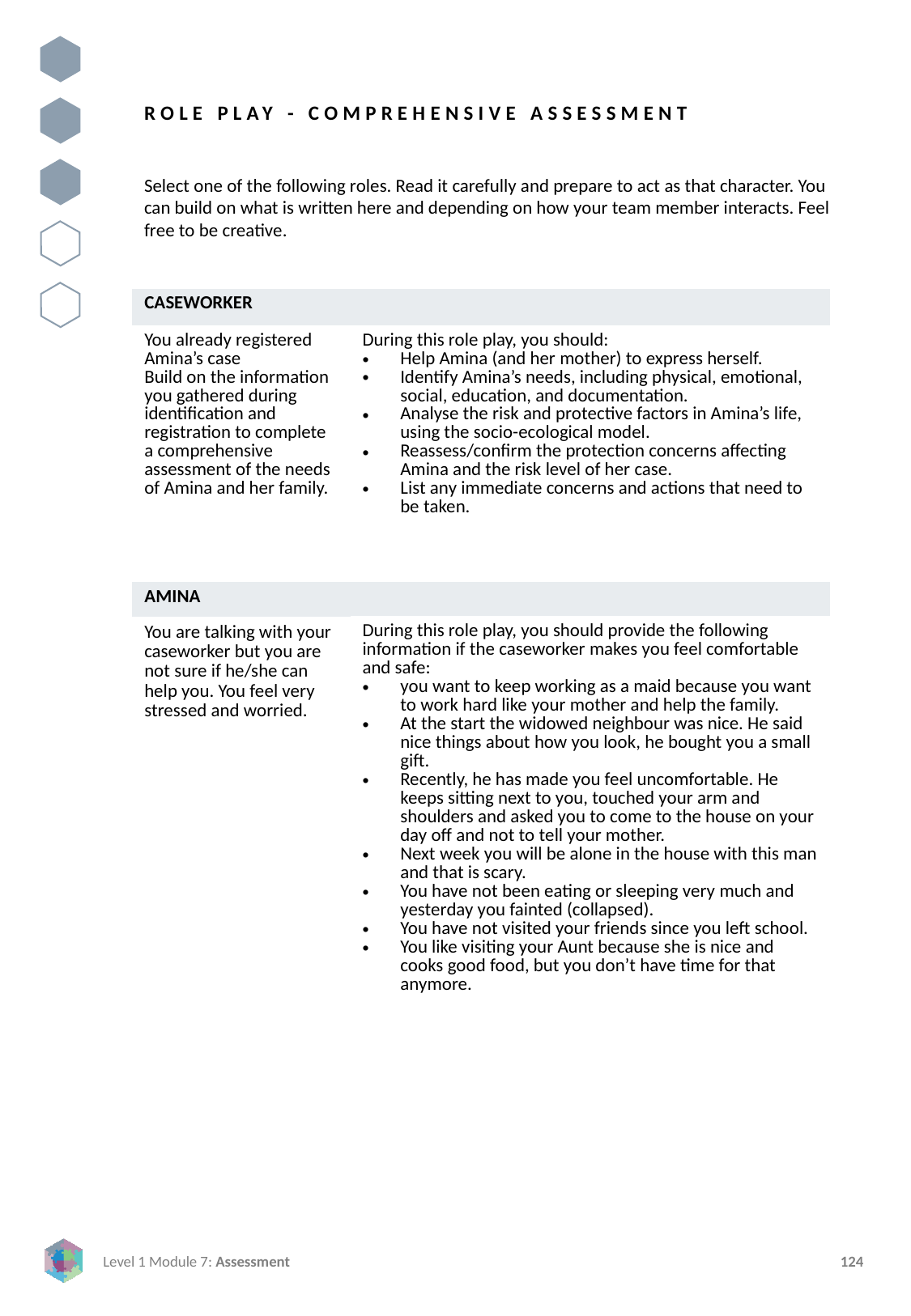

ROLE PLAY - COMPREHENSIVE ASSESSMENT

Select one of the following roles. Read it carefully and prepare to act as that character. You can build on what is written here and depending on how your team member interacts. Feel free to be creative.

| CASEWORKER |  |
| --- | --- |
| You already registered Amina’s case Build on the information you gathered during identification and registration to complete a comprehensive assessment of the needs of Amina and her family. | During this role play, you should: Help Amina (and her mother) to express herself. Identify Amina’s needs, including physical, emotional, social, education, and documentation. Analyse the risk and protective factors in Amina’s life, using the socio-ecological model. Reassess/confirm the protection concerns affecting Amina and the risk level of her case. List any immediate concerns and actions that need to be taken. |
| AMINA |  |
| You are talking with your caseworker but you are not sure if he/she can help you. You feel very stressed and worried. | During this role play, you should provide the following information if the caseworker makes you feel comfortable and safe: you want to keep working as a maid because you want to work hard like your mother and help the family. At the start the widowed neighbour was nice. He said nice things about how you look, he bought you a small gift. Recently, he has made you feel uncomfortable. He keeps sitting next to you, touched your arm and shoulders and asked you to come to the house on your day off and not to tell your mother. Next week you will be alone in the house with this man and that is scary. You have not been eating or sleeping very much and yesterday you fainted (collapsed). You have not visited your friends since you left school. You like visiting your Aunt because she is nice and cooks good food, but you don’t have time for that anymore. |